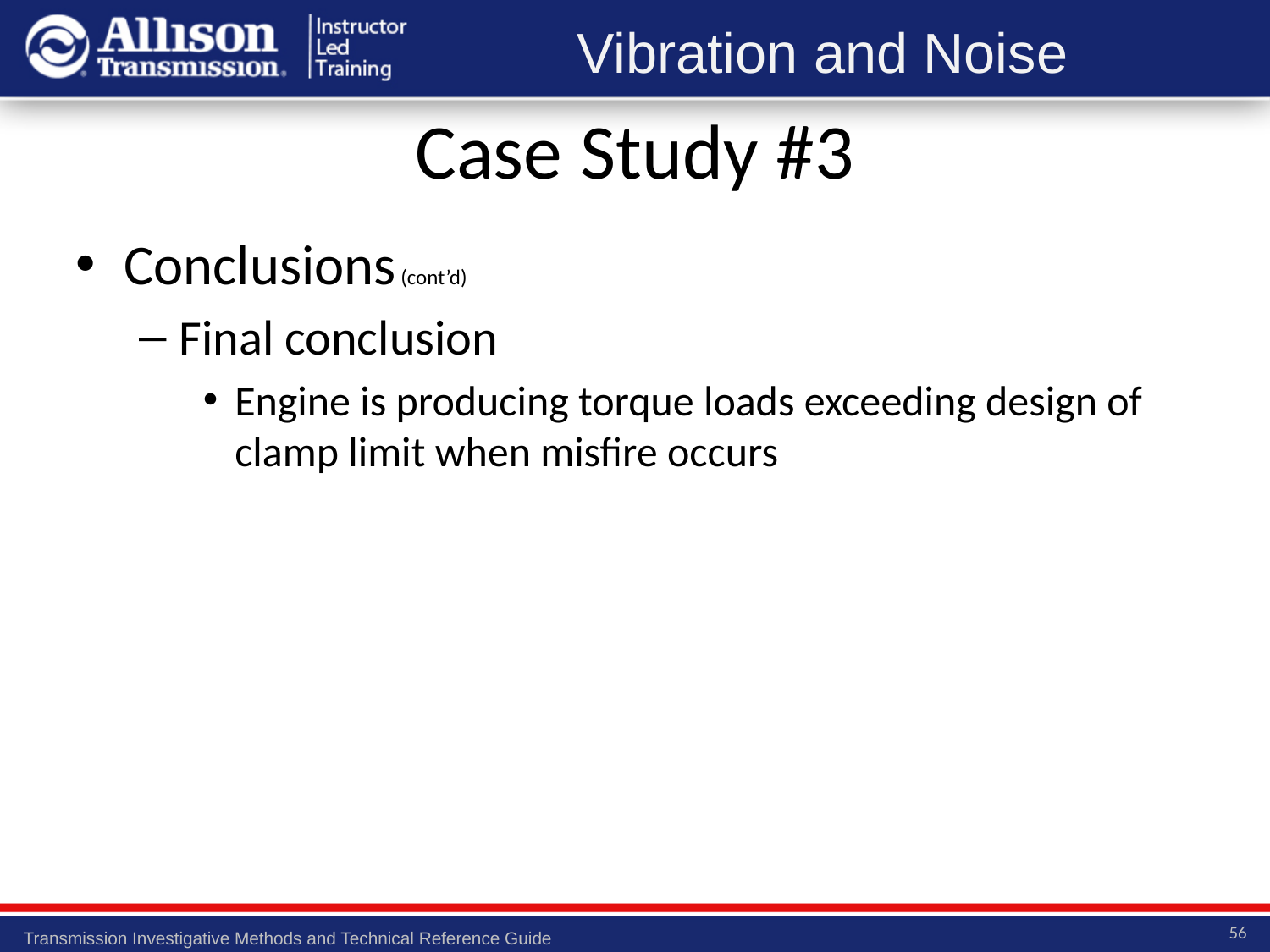

Case Study #3
Conclusions (cont’d)
Final conclusion
Engine is producing torque loads exceeding design of clamp limit when misfire occurs
56